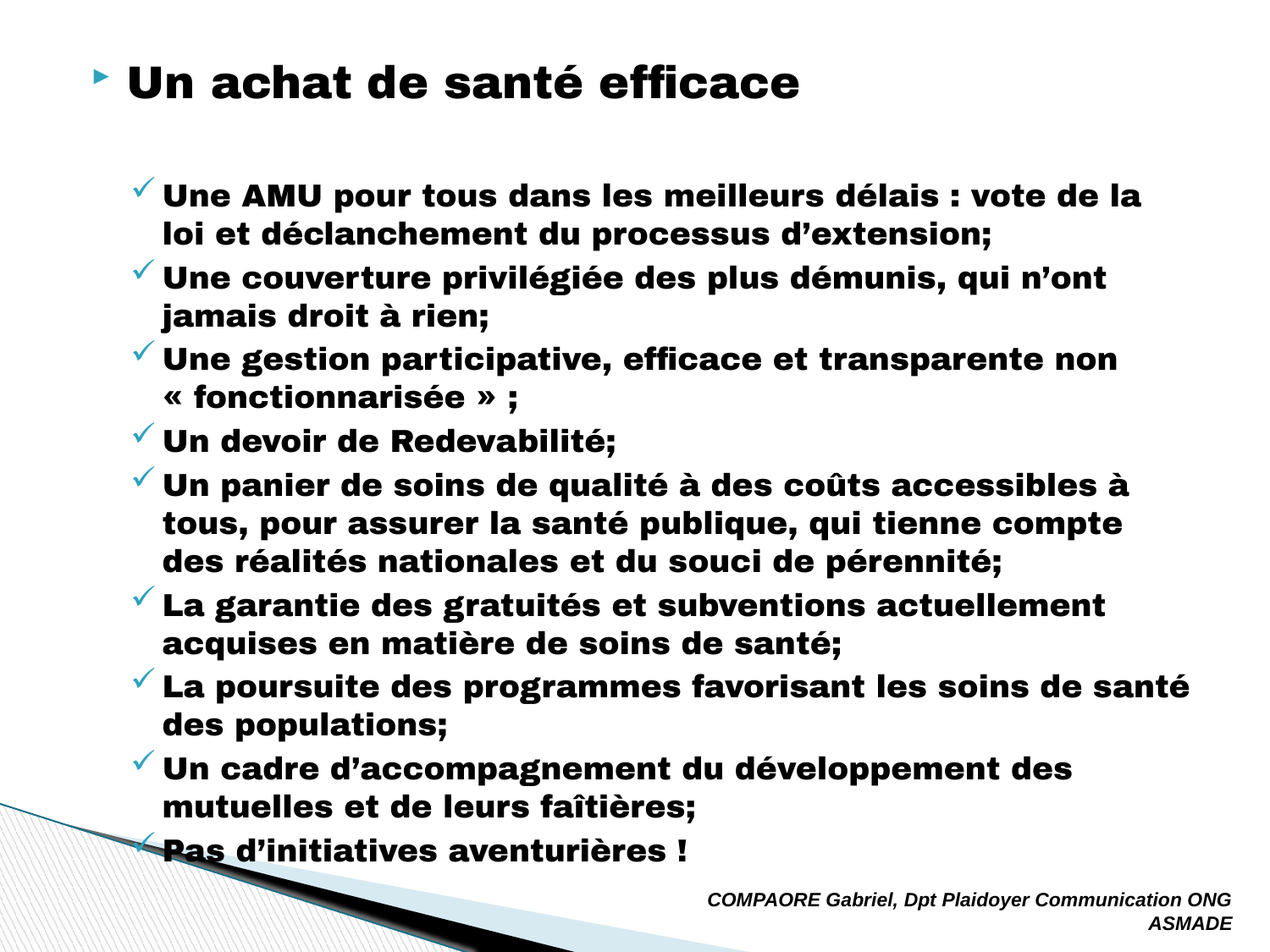

Un achat de santé efficace

Une AMU pour tous dans les meilleurs délais : vote de la loi et déclanchement du processus d’extension;
Une couverture privilégiée des plus démunis, qui n’ont jamais droit à rien;
Une gestion participative, efficace et transparente non « fonctionnarisée » ;
Un devoir de Redevabilité;
Un panier de soins de qualité à des coûts accessibles à tous, pour assurer la santé publique, qui tienne compte des réalités nationales et du souci de pérennité;
La garantie des gratuités et subventions actuellement acquises en matière de soins de santé;
La poursuite des programmes favorisant les soins de santé des populations;
Un cadre d’accompagnement du développement des mutuelles et de leurs faîtières;
Pas d’initiatives aventurières !
COMPAORE Gabriel, Dpt Plaidoyer Communication ONG ASMADE